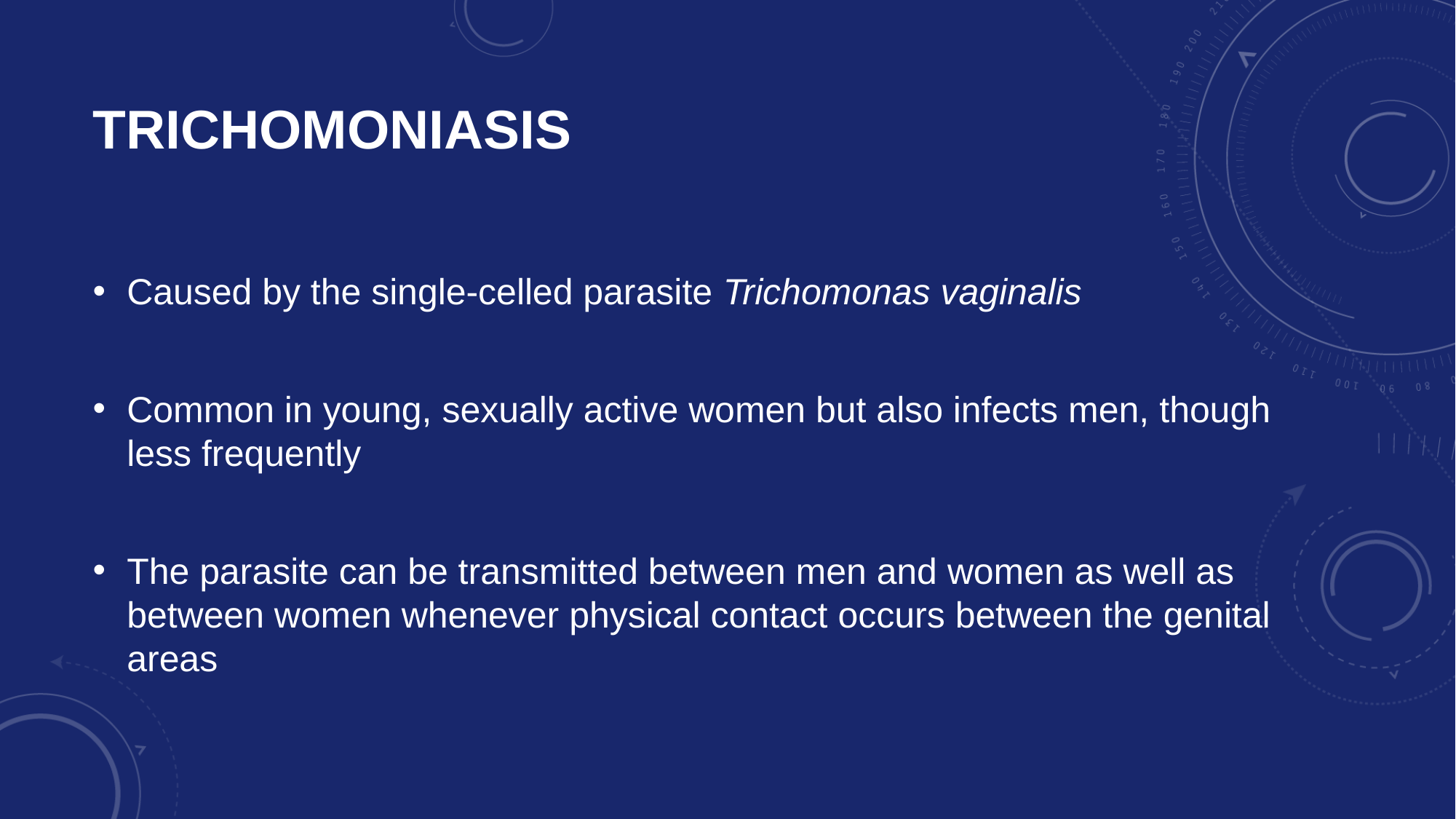

# Trichomoniasis
Caused by the single-celled parasite Trichomonas vaginalis

Common in young, sexually active women but also infects men, though less frequently

The parasite can be transmitted between men and women as well as between women whenever physical contact occurs between the genital areas